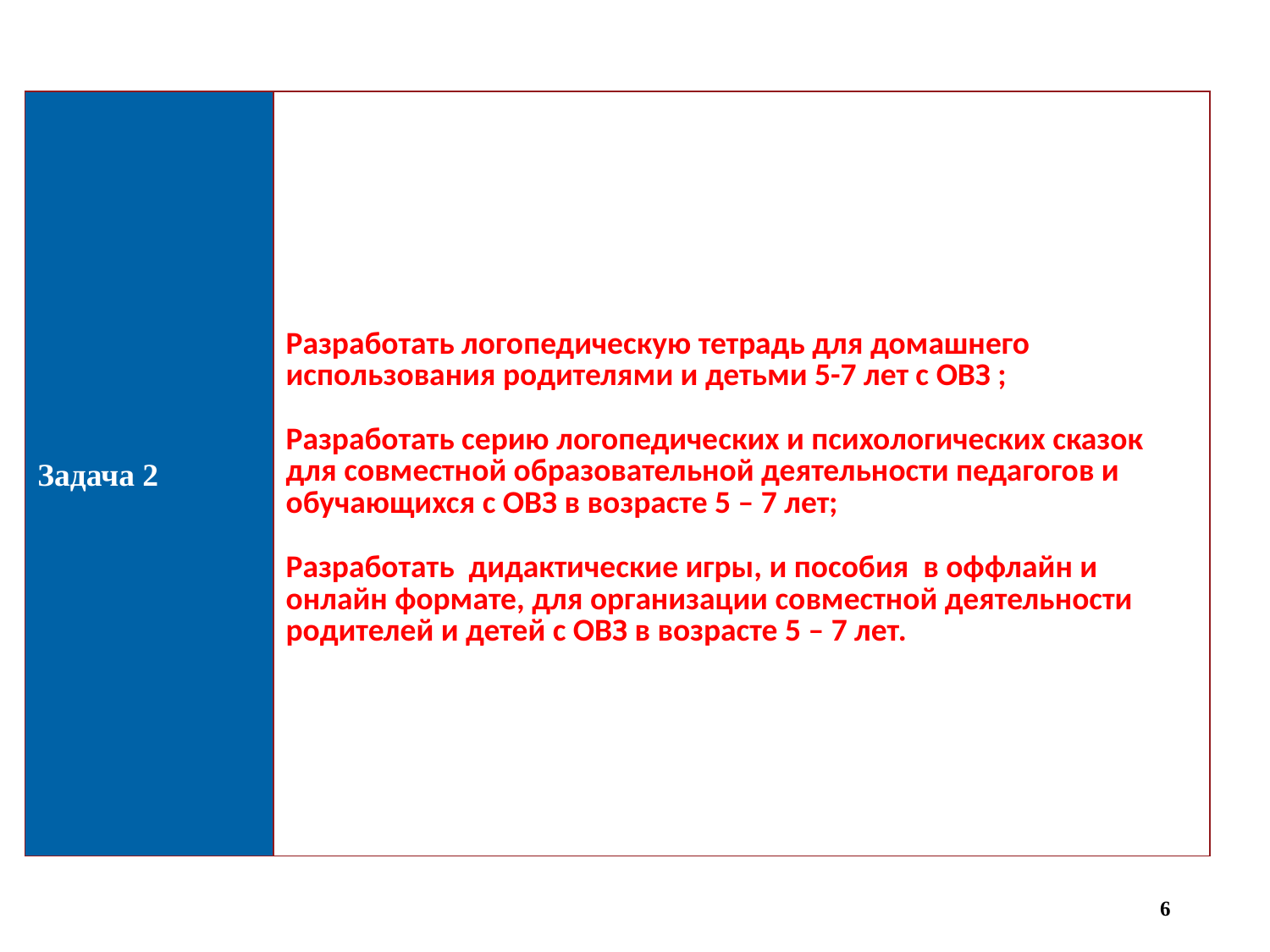

| Задача 2 | Разработать логопедическую тетрадь для домашнего использования родителями и детьми 5-7 лет с ОВЗ ; Разработать серию логопедических и психологических сказок для совместной образовательной деятельности педагогов и обучающихся с ОВЗ в возрасте 5 – 7 лет; Разработать дидактические игры, и пособия в оффлайн и онлайн формате, для организации совместной деятельности родителей и детей с ОВЗ в возрасте 5 – 7 лет. |
| --- | --- |
6